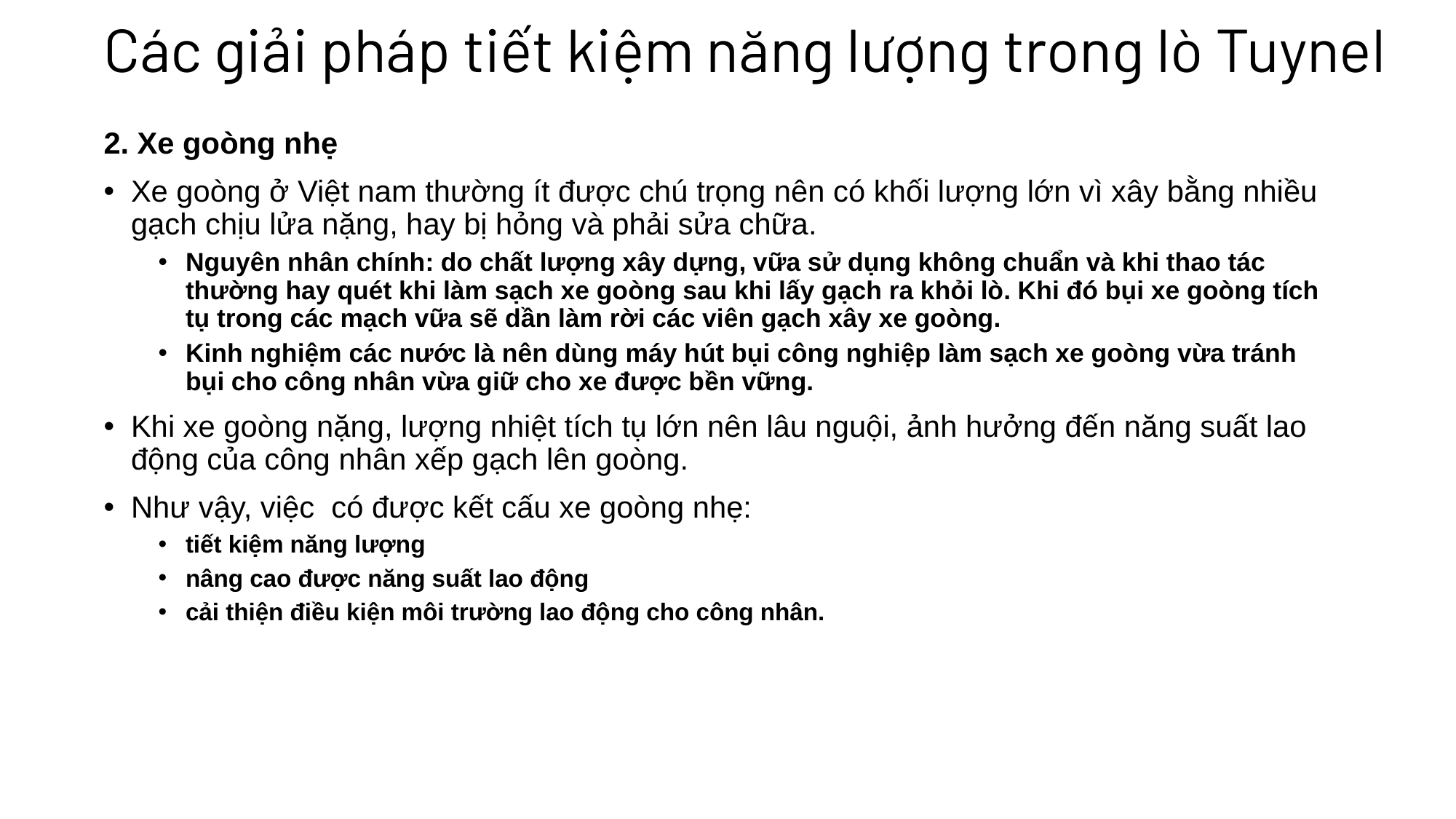

# Các giải pháp tiết kiệm năng lượng trong lò Tuynel
2. Xe goòng nhẹ
Xe goòng ở Việt nam thường ít được chú trọng nên có khối lượng lớn vì xây bằng nhiều gạch chịu lửa nặng, hay bị hỏng và phải sửa chữa.
Nguyên nhân chính: do chất lượng xây dựng, vữa sử dụng không chuẩn và khi thao tác thường hay quét khi làm sạch xe goòng sau khi lấy gạch ra khỏi lò. Khi đó bụi xe goòng tích tụ trong các mạch vữa sẽ dần làm rời các viên gạch xây xe goòng.
Kinh nghiệm các nước là nên dùng máy hút bụi công nghiệp làm sạch xe goòng vừa tránh bụi cho công nhân vừa giữ cho xe được bền vững.
Khi xe goòng nặng, lượng nhiệt tích tụ lớn nên lâu nguội, ảnh hưởng đến năng suất lao động của công nhân xếp gạch lên goòng.
Như vậy, việc  có được kết cấu xe goòng nhẹ:
tiết kiệm năng lượng
nâng cao được năng suất lao động
cải thiện điều kiện môi trường lao động cho công nhân.